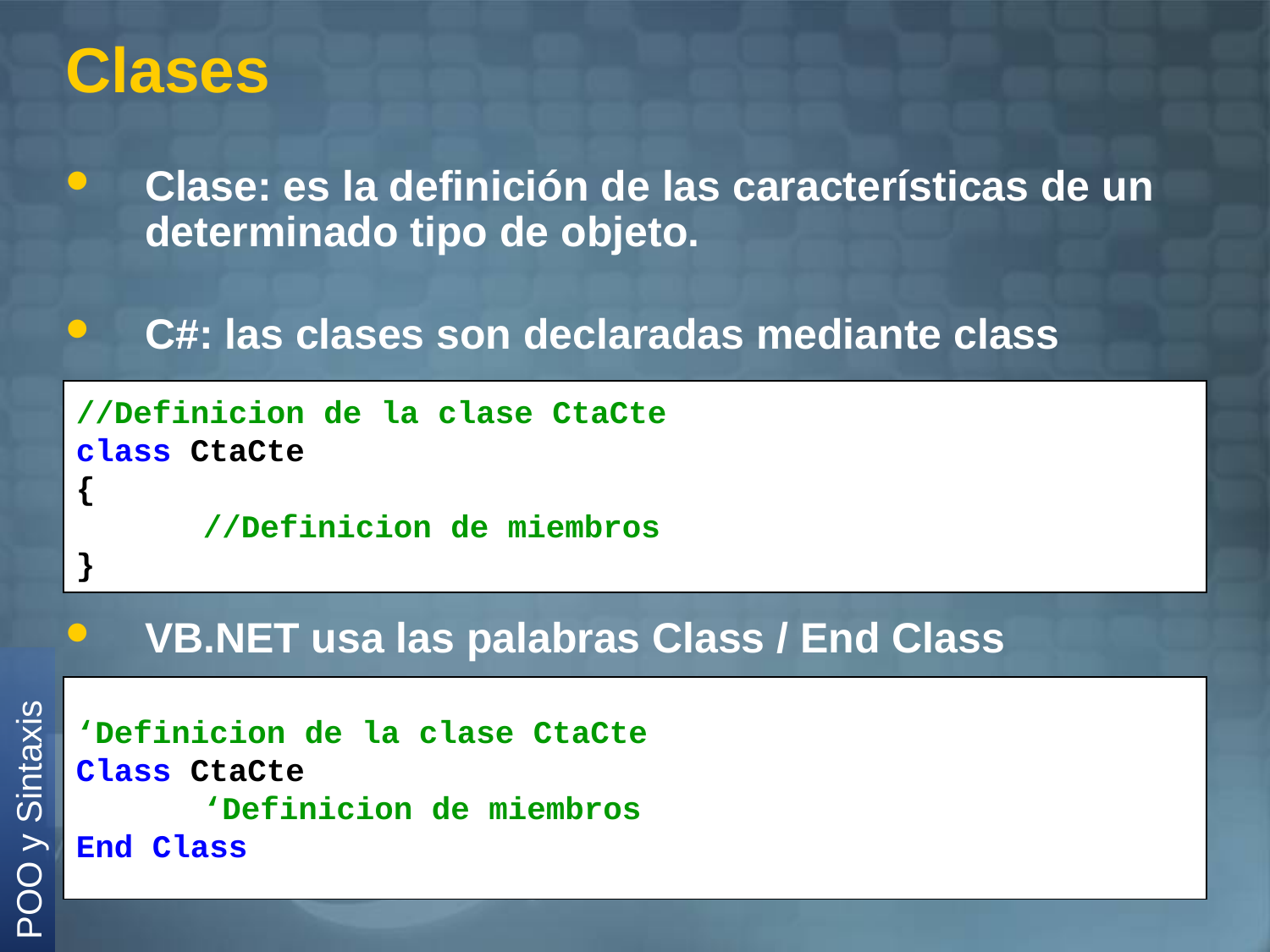

# Clases
Clase: es la definición de las características de un determinado tipo de objeto.
C#: las clases son declaradas mediante class
//Definicion de la clase CtaCte
class CtaCte
{
	//Definicion de miembros
}
VB.NET usa las palabras Class / End Class
‘Definicion de la clase CtaCte
Class CtaCte
	‘Definicion de miembros
End Class
POO y Sintaxis